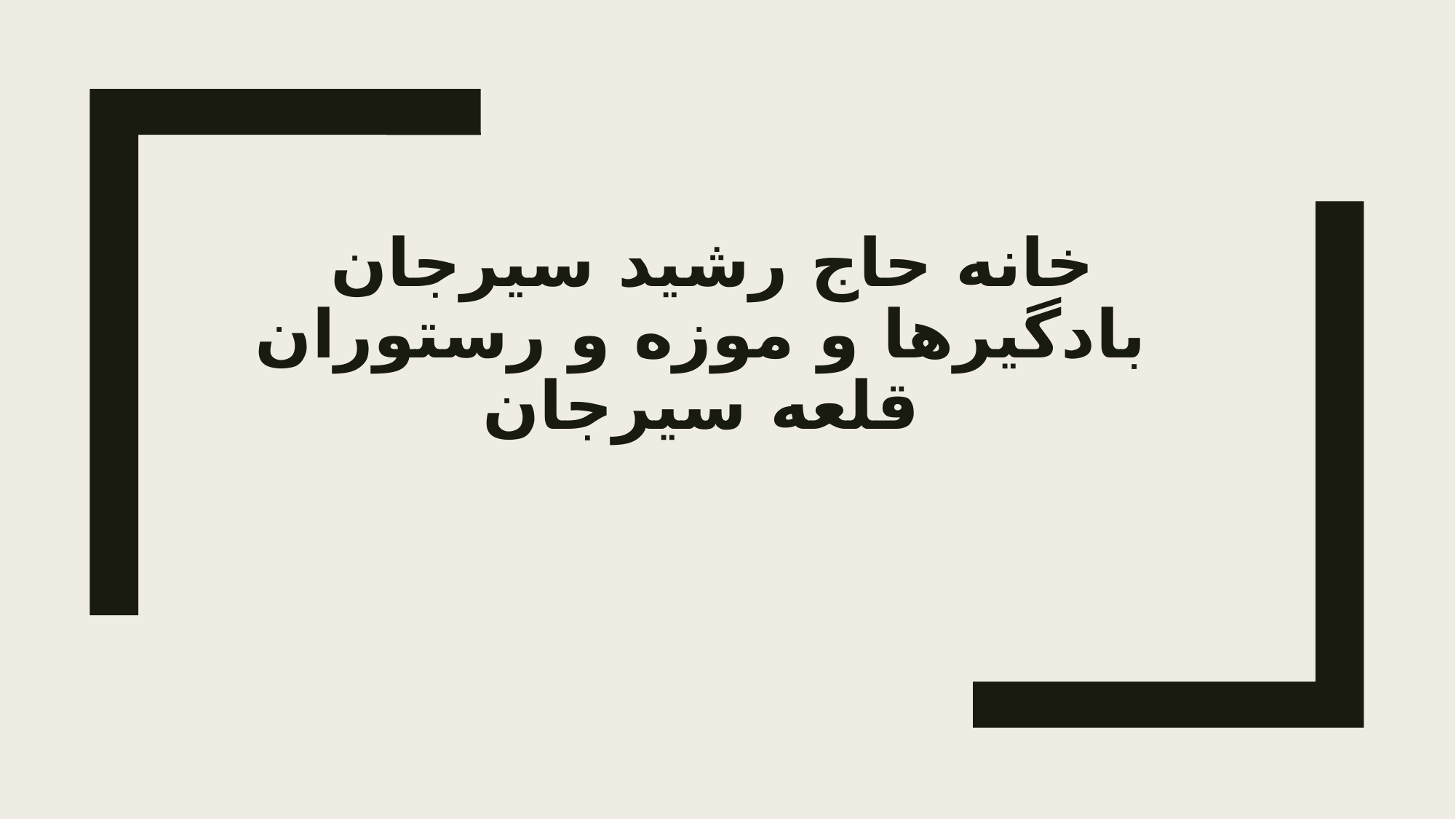

# خانه حاج رشید سیرجان بادگیرها و موزه و رستوران قلعه سیرجان